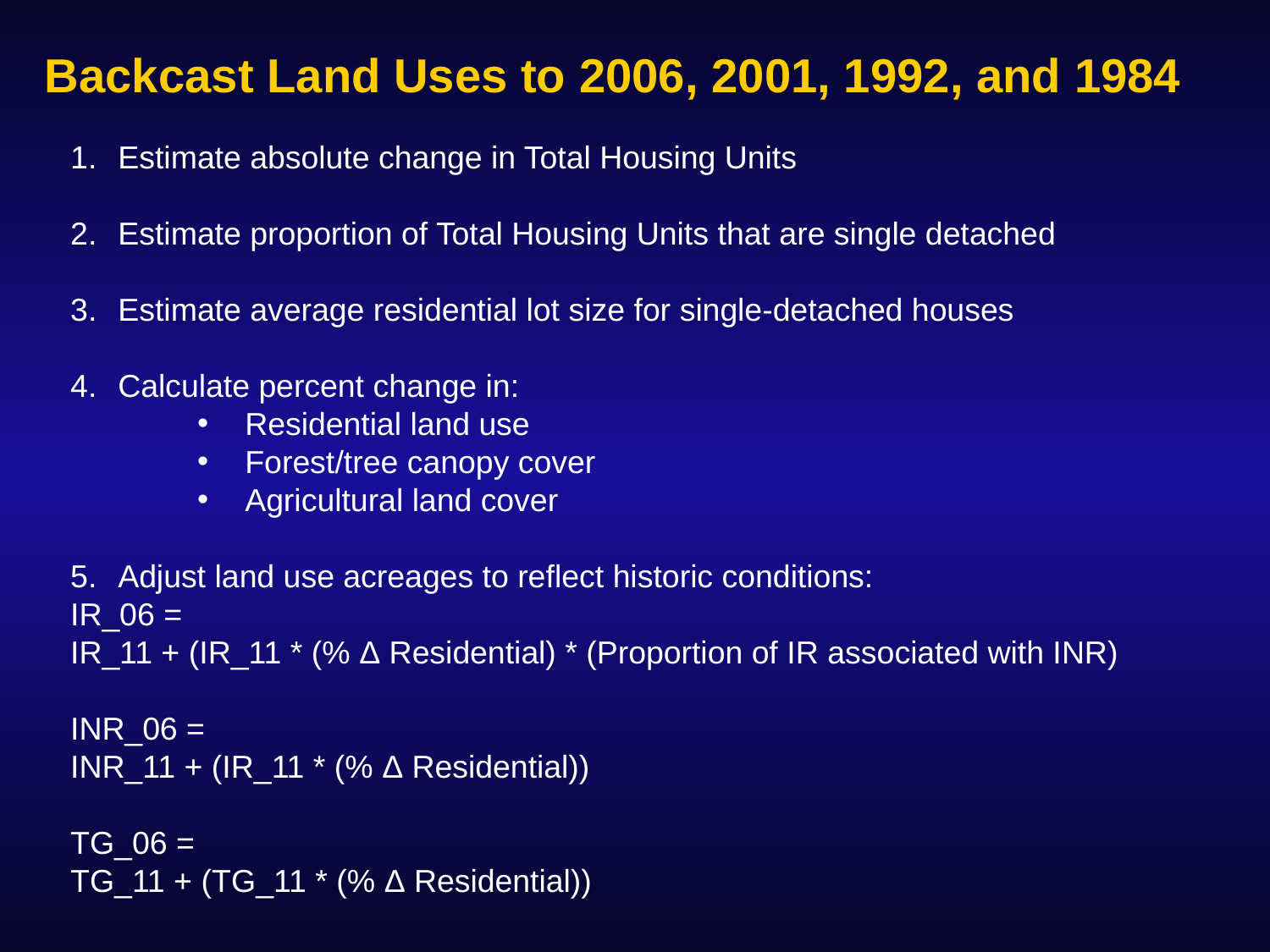

# Backcast Land Uses to 2006, 2001, 1992, and 1984
Estimate absolute change in Total Housing Units

Estimate proportion of Total Housing Units that are single detached

Estimate average residential lot size for single-detached houses

Calculate percent change in:
Residential land use
Forest/tree canopy cover
Agricultural land cover

Adjust land use acreages to reflect historic conditions:
IR_06 =
IR_11 + (IR_11 * (% Δ Residential) * (Proportion of IR associated with INR)

INR_06 =
INR_11 + (IR_11 * (% Δ Residential))

TG_06 =
TG_11 + (TG_11 * (% Δ Residential))